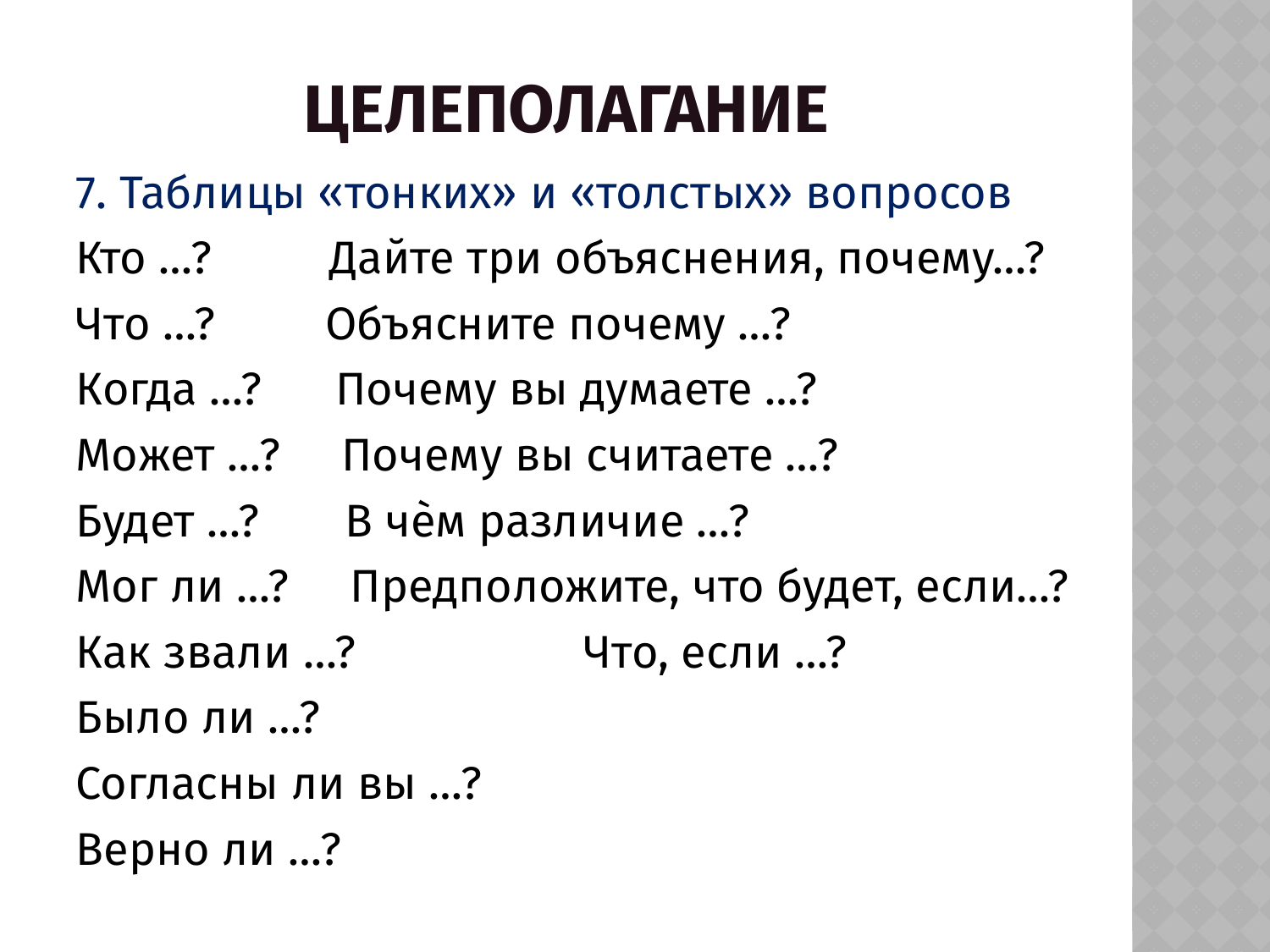

# Целеполагание
7. Таблицы «тонких» и «толстых» вопросов
Кто …? 	Дайте три объяснения, почему…?
Что …?         Объясните почему …?
Когда …?      Почему вы думаете …?
Может …?     Почему вы считаете …?
Будет …?       В чѐм различие …?
Мог ли …?     Предположите, что будет, если…?
Как звали …? 		Что, если …?
Было ли …?
Согласны ли вы …?
Верно ли …?